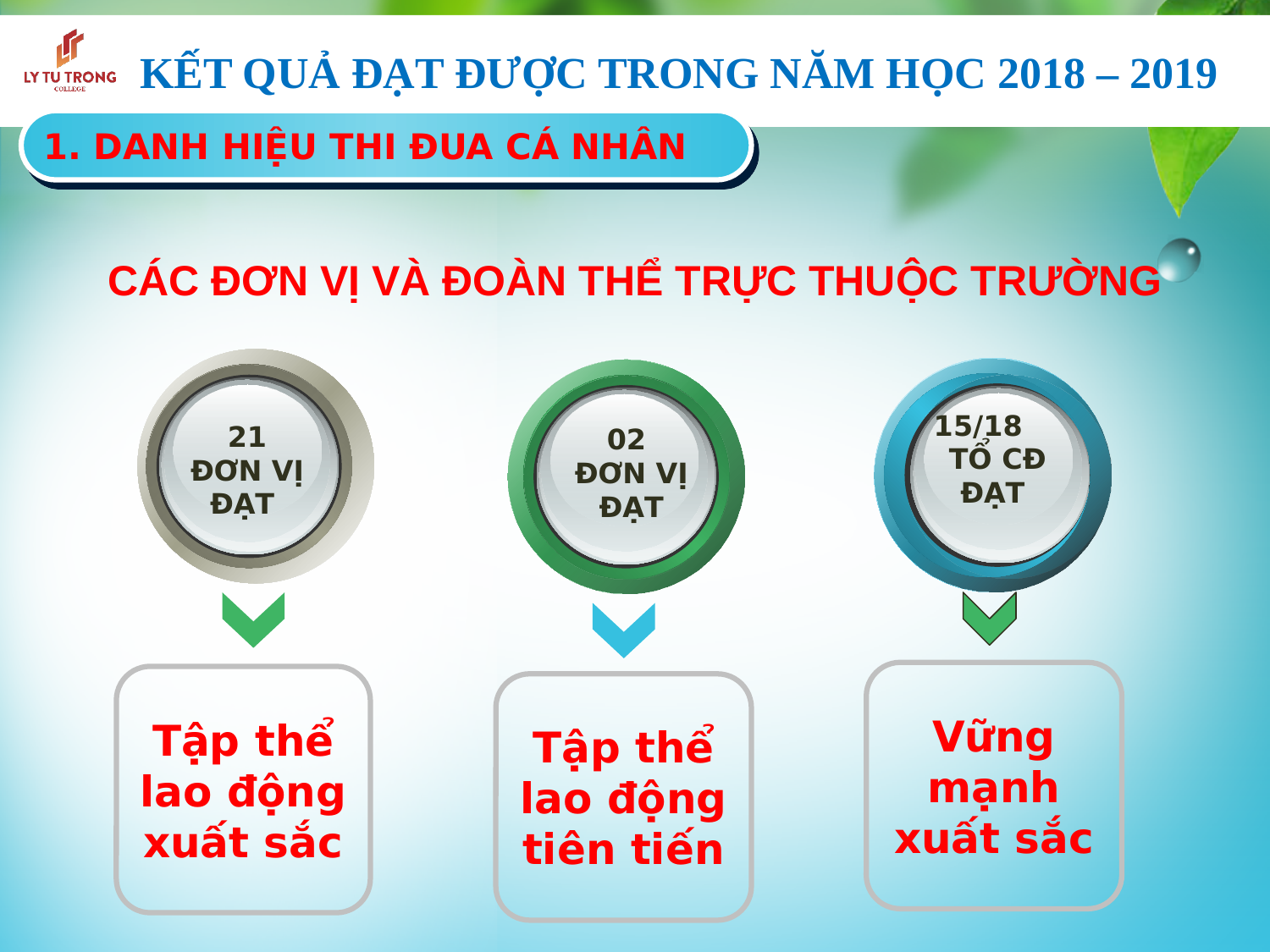

# KẾT QUẢ ĐẠT ĐƯỢC TRONG NĂM HỌC 2018 – 2019
1. DANH HIỆU THI ĐUA CÁ NHÂN
CÁC ĐƠN VỊ VÀ ĐOÀN THỂ TRỰC THUỘC TRƯỜNG

21
ĐƠN VỊ ĐẠT

15/18     TỔ CĐ ĐẠT

02
ĐƠN VỊ ĐẠT

Vững mạnh xuất sắc
Tập thể lao động xuất sắc
Tập thể lao động tiên tiến